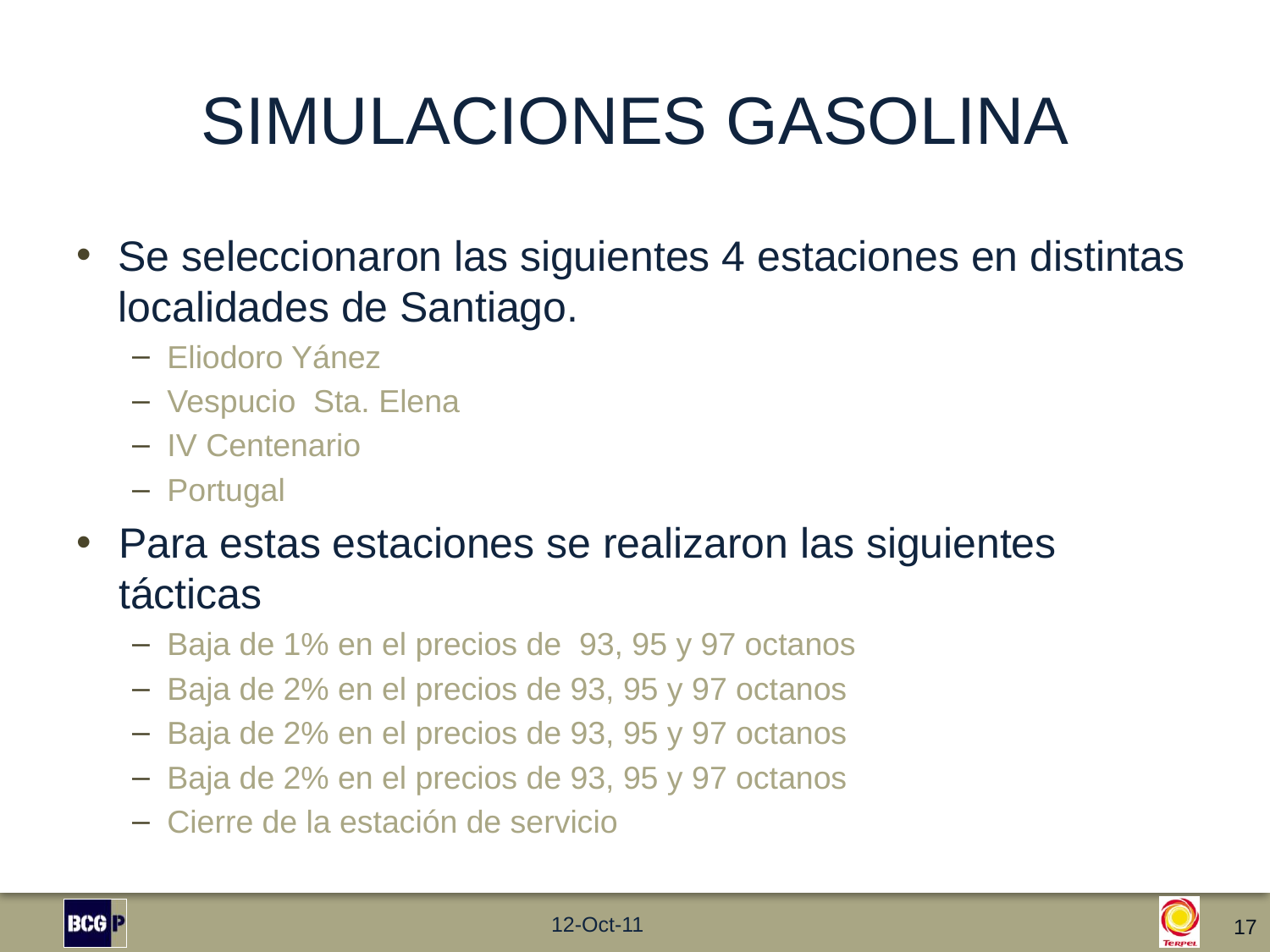

# Simulaciones gasolina
Se seleccionaron las siguientes 4 estaciones en distintas localidades de Santiago.
Eliodoro Yánez
Vespucio  Sta. Elena
IV Centenario
Portugal
Para estas estaciones se realizaron las siguientes tácticas
Baja de 1% en el precios de  93, 95 y 97 octanos
Baja de 2% en el precios de 93, 95 y 97 octanos
Baja de 2% en el precios de 93, 95 y 97 octanos
Baja de 2% en el precios de 93, 95 y 97 octanos
Cierre de la estación de servicio
17
12-Oct-11